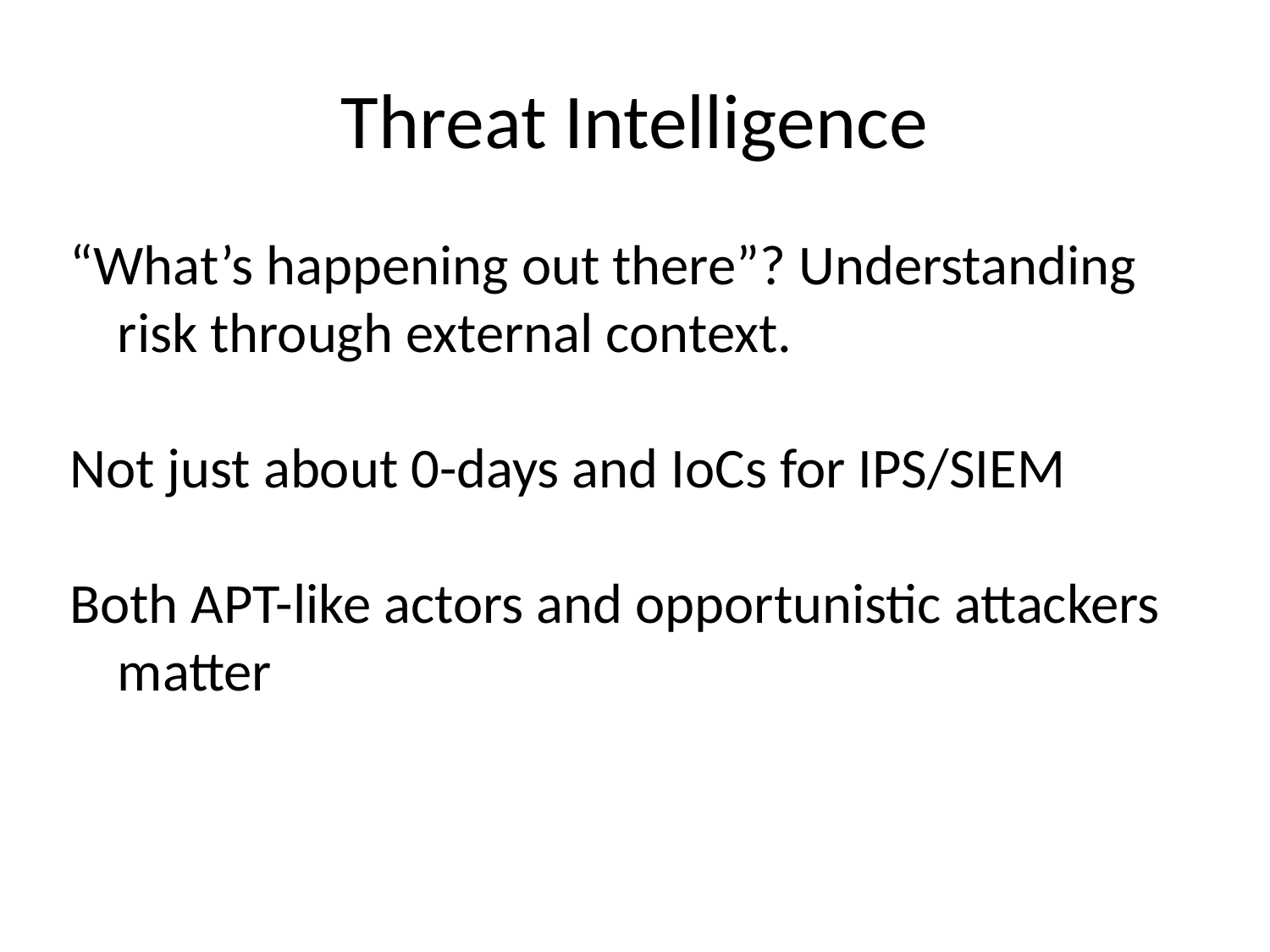

Threat Intelligence
“What’s happening out there”? Understanding risk through external context.

Not just about 0-days and IoCs for IPS/SIEM

Both APT-like actors and opportunistic attackers matter